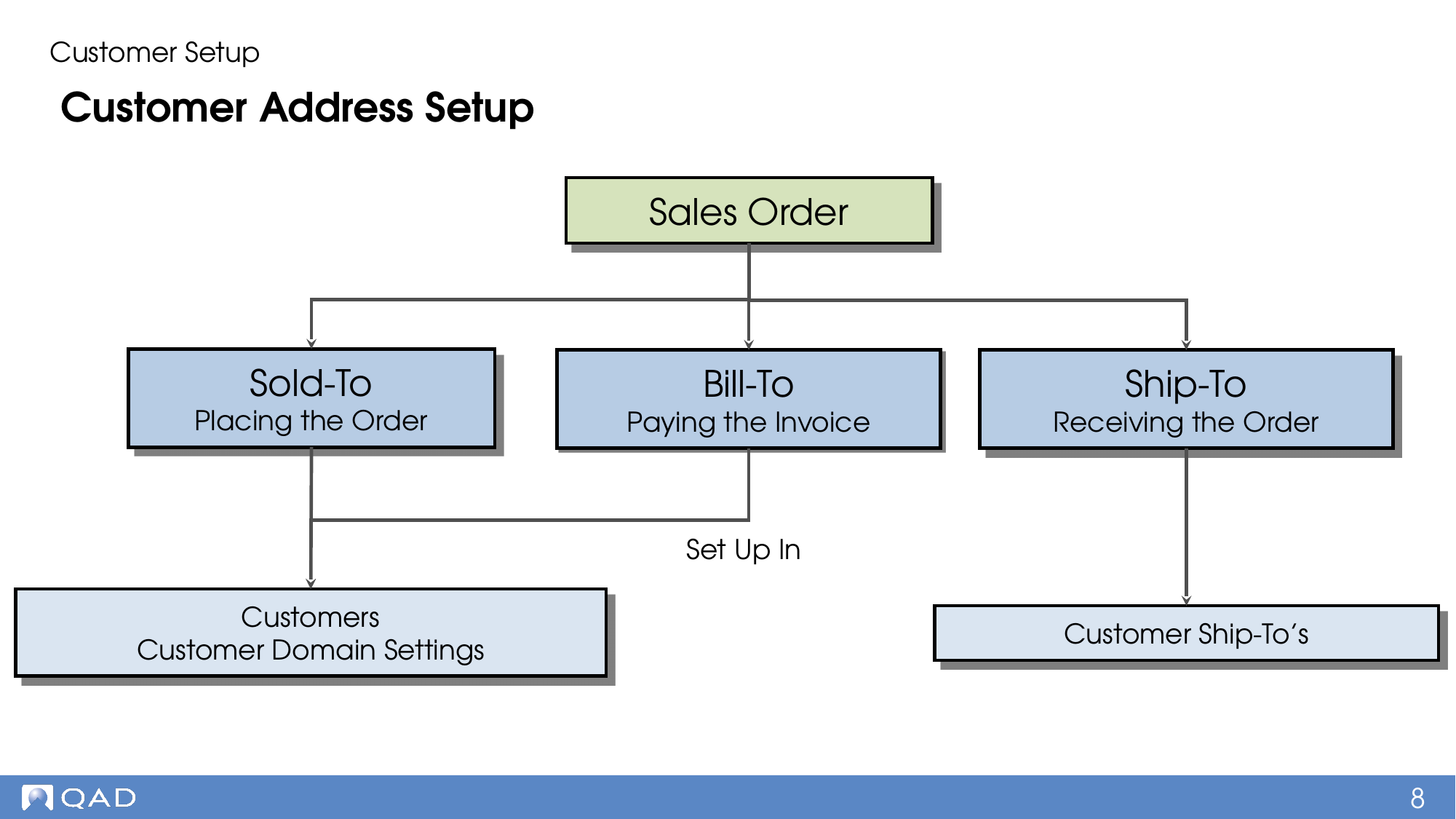

Customer Setup
# Customer Address Setup
Sales Order
Sold-To
Placing the Order
Bill-To
Paying the Invoice
Ship-To
Receiving the Order
Set Up In
Customers
Customer Domain Settings
Customer Ship-To’s
8